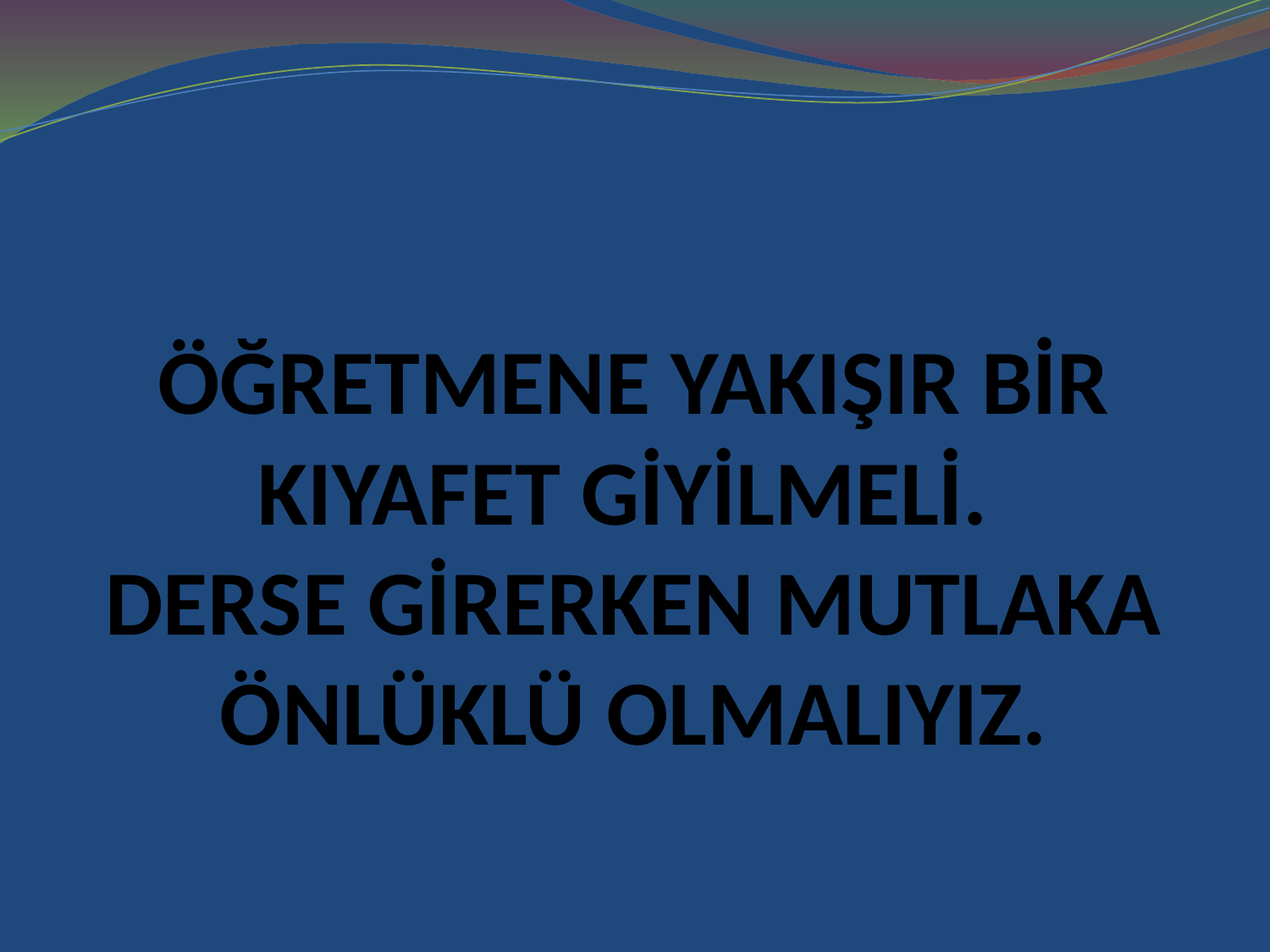

# ÖĞRETMENE YAKIŞIR BİR KIYAFET GİYİLMELİ. DERSE GİRERKEN MUTLAKA ÖNLÜKLÜ OLMALIYIZ.